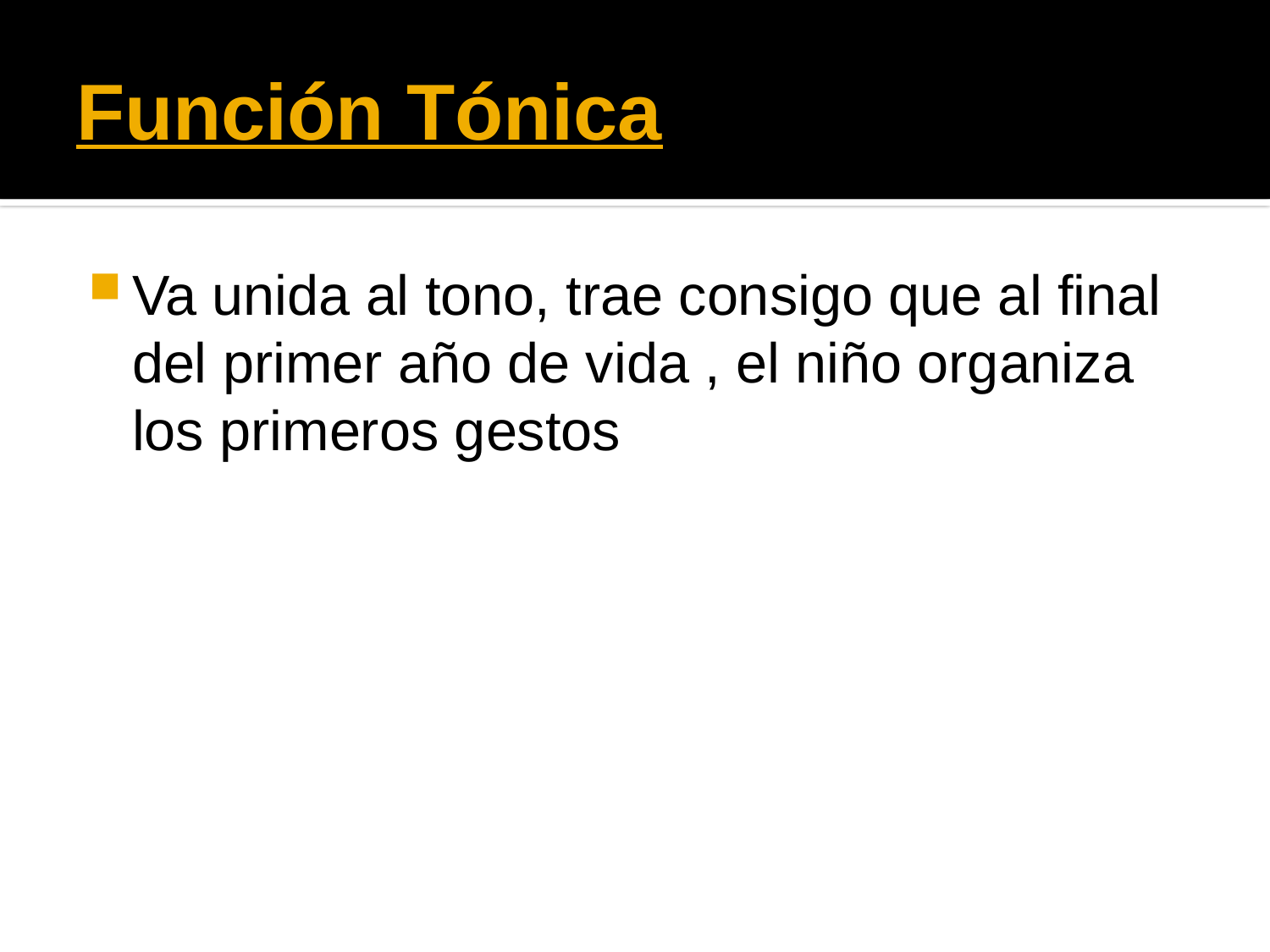

# Función Tónica
Va unida al tono, trae consigo que al final del primer año de vida , el niño organiza los primeros gestos